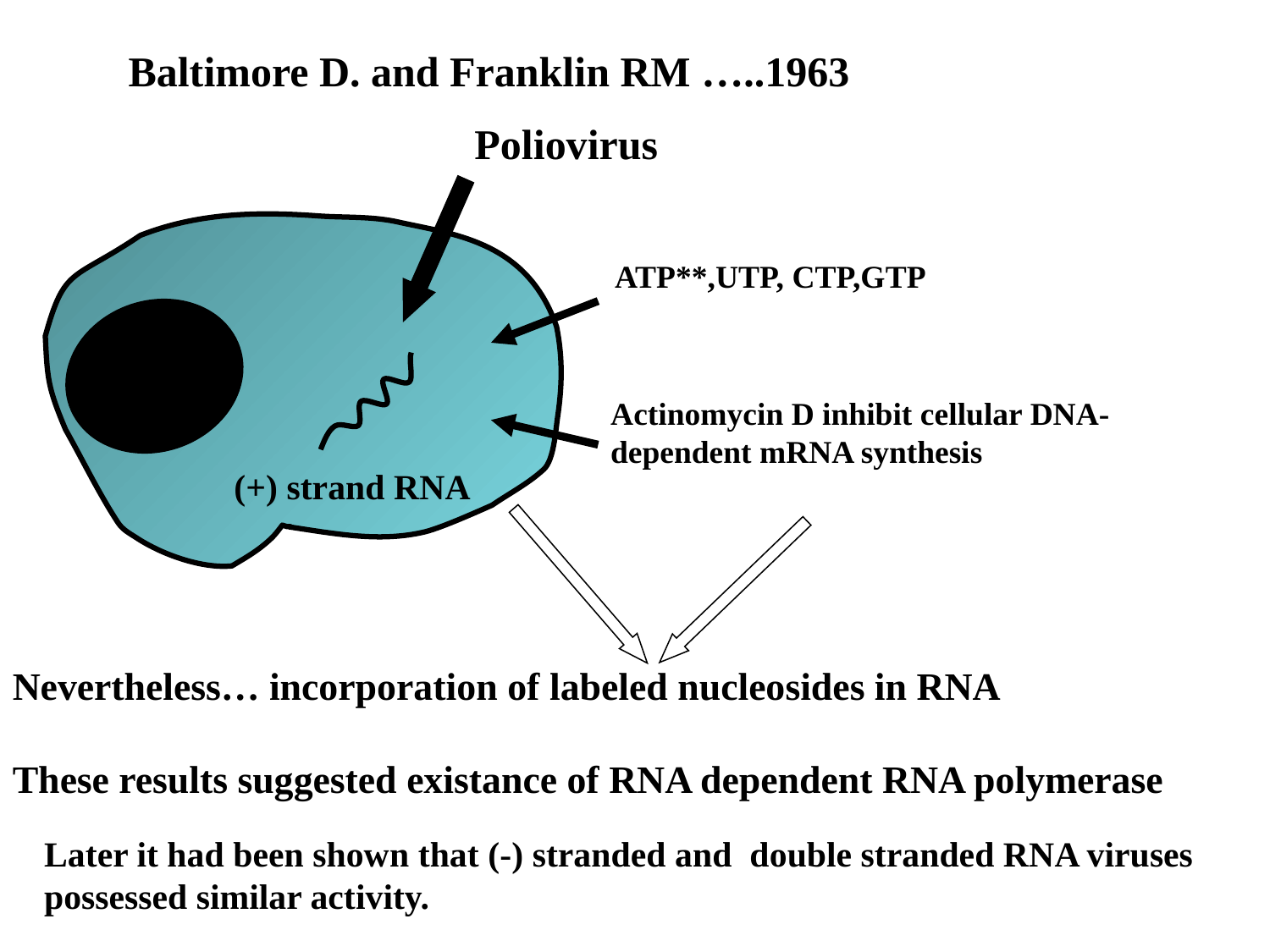

Baltimore D. and Franklin RM …..1963
Poliovirus

ATP**,UTP, CTP,GTP

Actinomycin D inhibit cellular DNA-dependent mRNA synthesis

(+) strand RNA

Nevertheless… incorporation of labeled nucleosides in RNA

These results suggested existance of RNA dependent RNA polymerase
Later it had been shown that (-) stranded and  double stranded RNA viruses possessed similar activity.